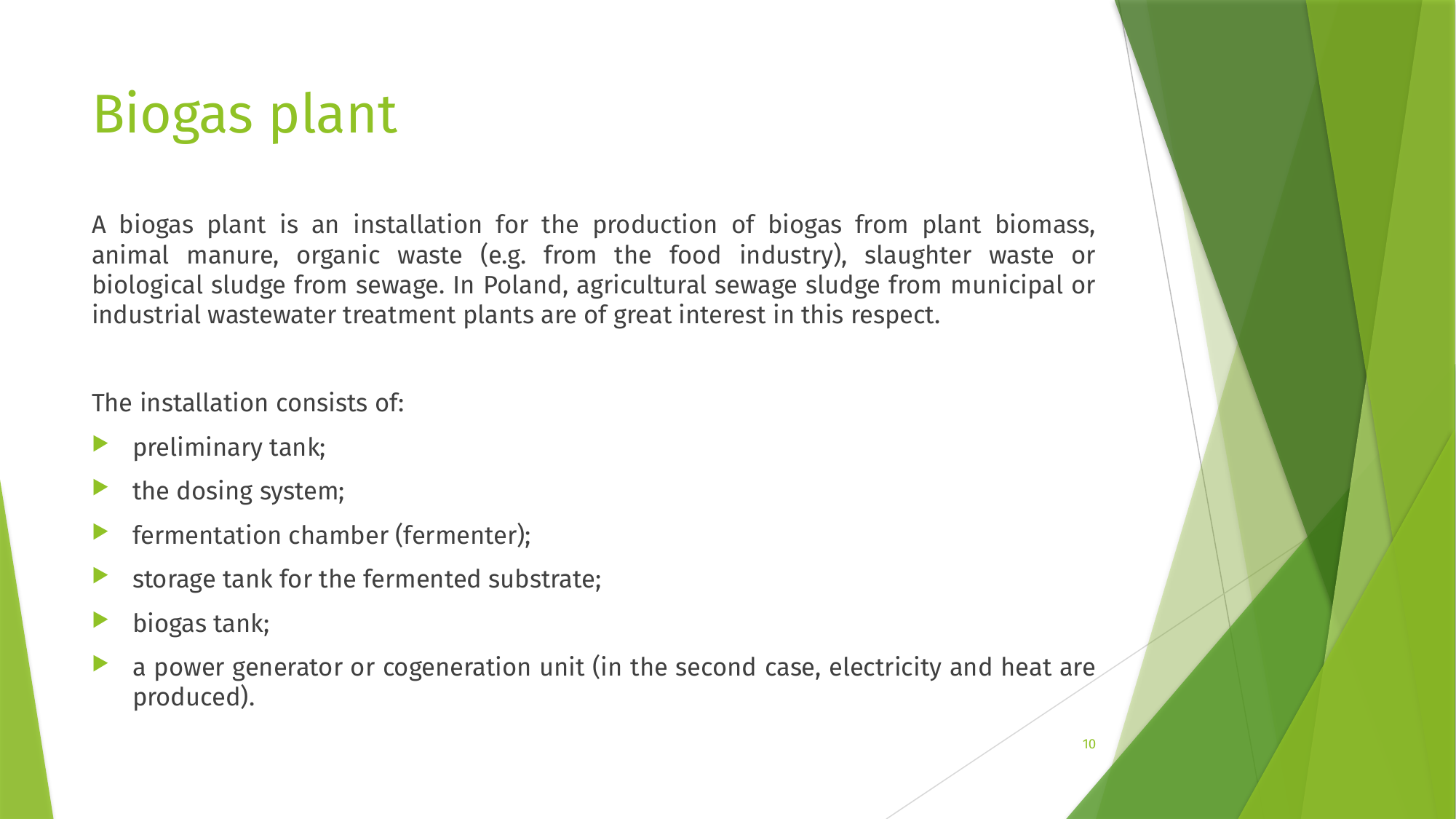

# Biogas plant
A biogas plant is an installation for the production of biogas from plant biomass, animal manure, organic waste (e.g. from the food industry), slaughter waste or biological sludge from sewage. In Poland, agricultural sewage sludge from municipal or industrial wastewater treatment plants are of great interest in this respect.

The installation consists of:
preliminary tank;
the dosing system;
fermentation chamber (fermenter);
storage tank for the fermented substrate;
biogas tank;
a power generator or cogeneration unit (in the second case, electricity and heat are produced).
10